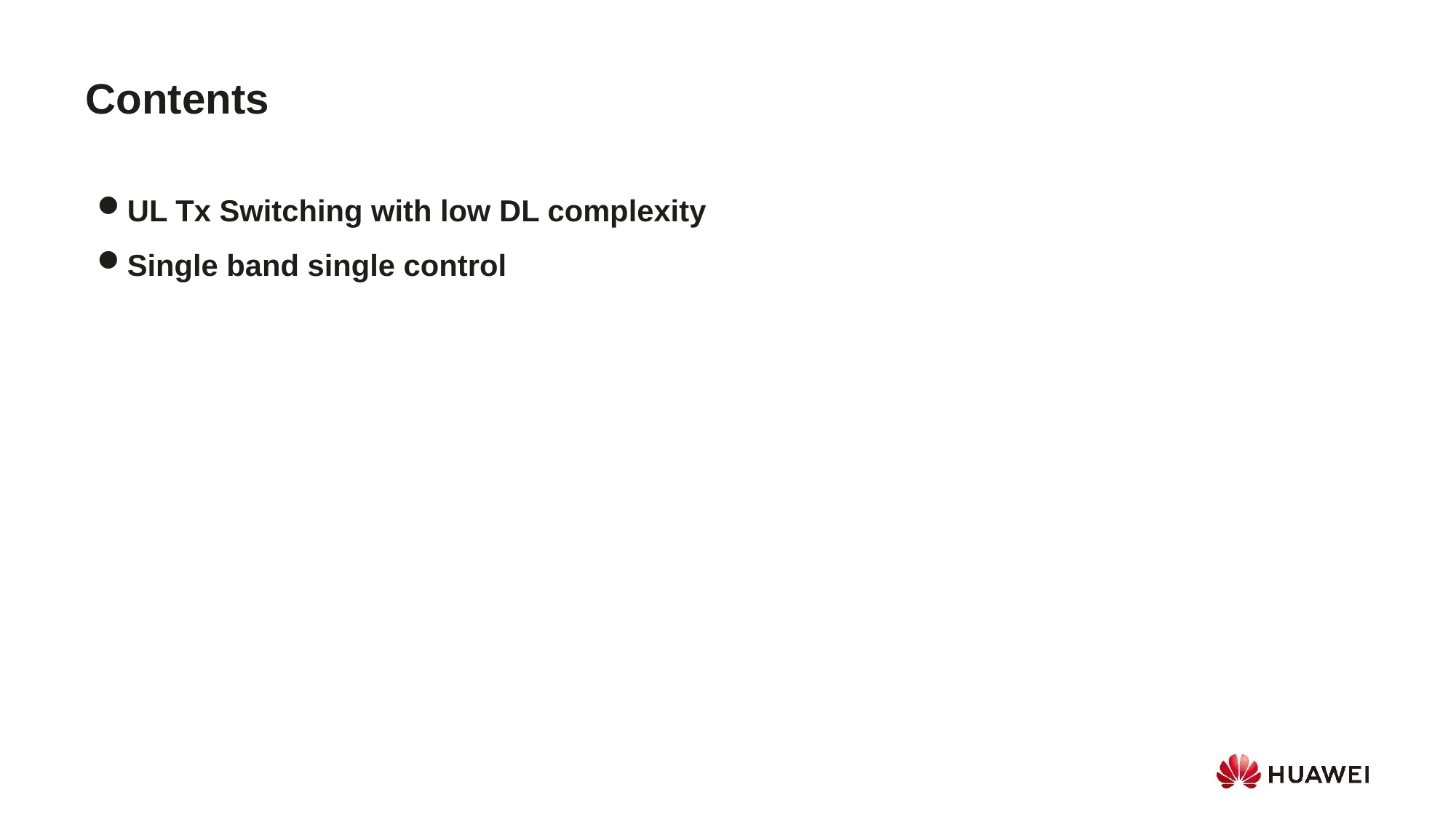

Contents
UL Tx Switching with low DL complexity
Single band single control